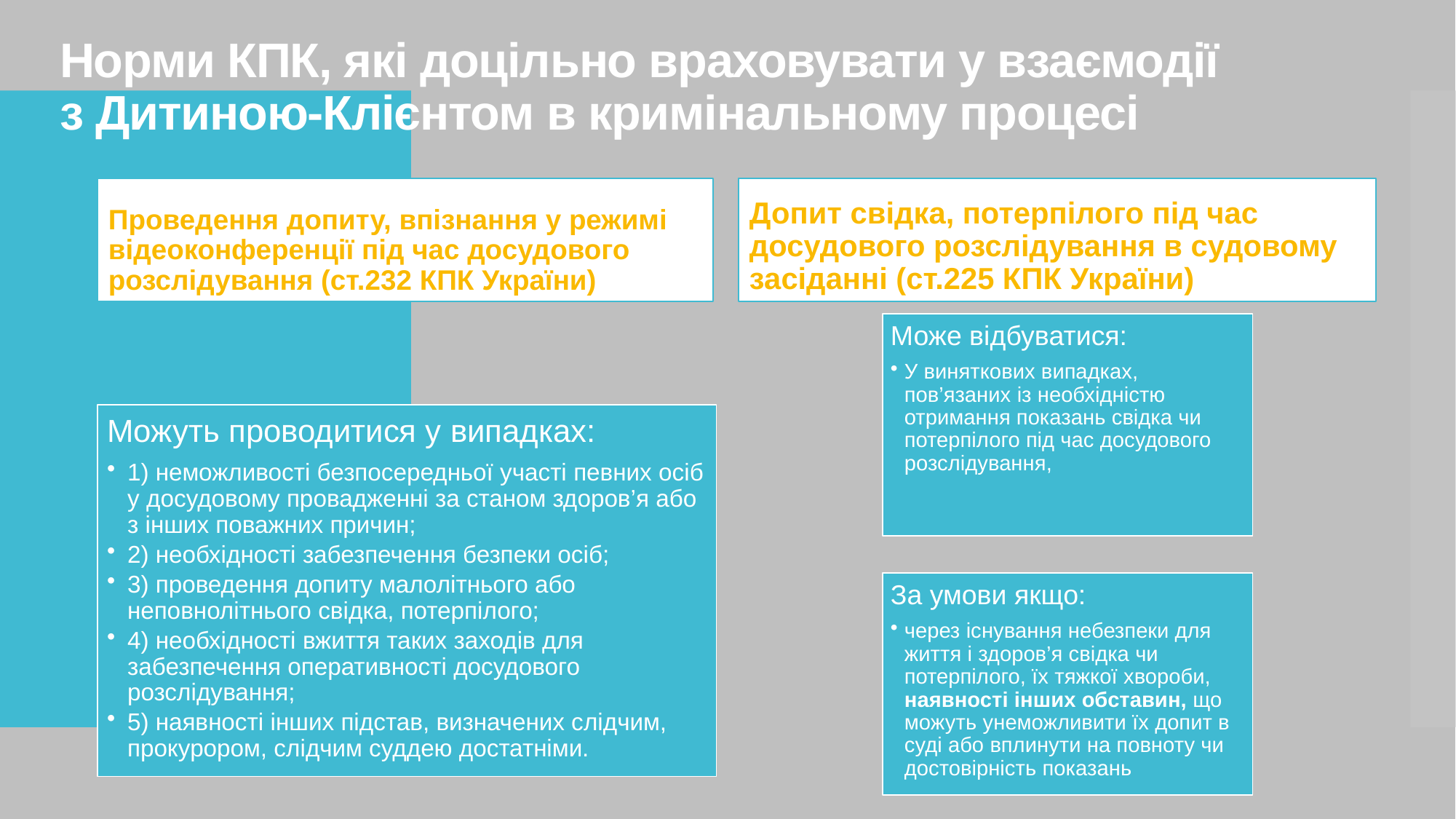

# Норми КПК, які доцільно враховувати у взаємодії з Дитиною-Клієнтом в кримінальному процесі
Проведення допиту, впізнання у режимі відеоконференції під час досудового розслідування (ст.232 КПК України)
Допит свідка, потерпілого під час досудового розслідування в судовому засіданні (ст.225 КПК України)
Може відбуватися:
У виняткових випадках, пов’язаних із необхідністю отримання показань свідка чи потерпілого під час досудового розслідування,
За умови якщо:
через існування небезпеки для життя і здоров’я свідка чи потерпілого, їх тяжкої хвороби, наявності інших обставин, що можуть унеможливити їх допит в суді або вплинути на повноту чи достовірність показань
Можуть проводитися у випадках:
1) неможливості безпосередньої участі певних осіб у досудовому провадженні за станом здоров’я або з інших поважних причин;
2) необхідності забезпечення безпеки осіб;
3) проведення допиту малолітнього або неповнолітнього свідка, потерпілого;
4) необхідності вжиття таких заходів для забезпечення оперативності досудового розслідування;
5) наявності інших підстав, визначених слідчим, прокурором, слідчим суддею достатніми.